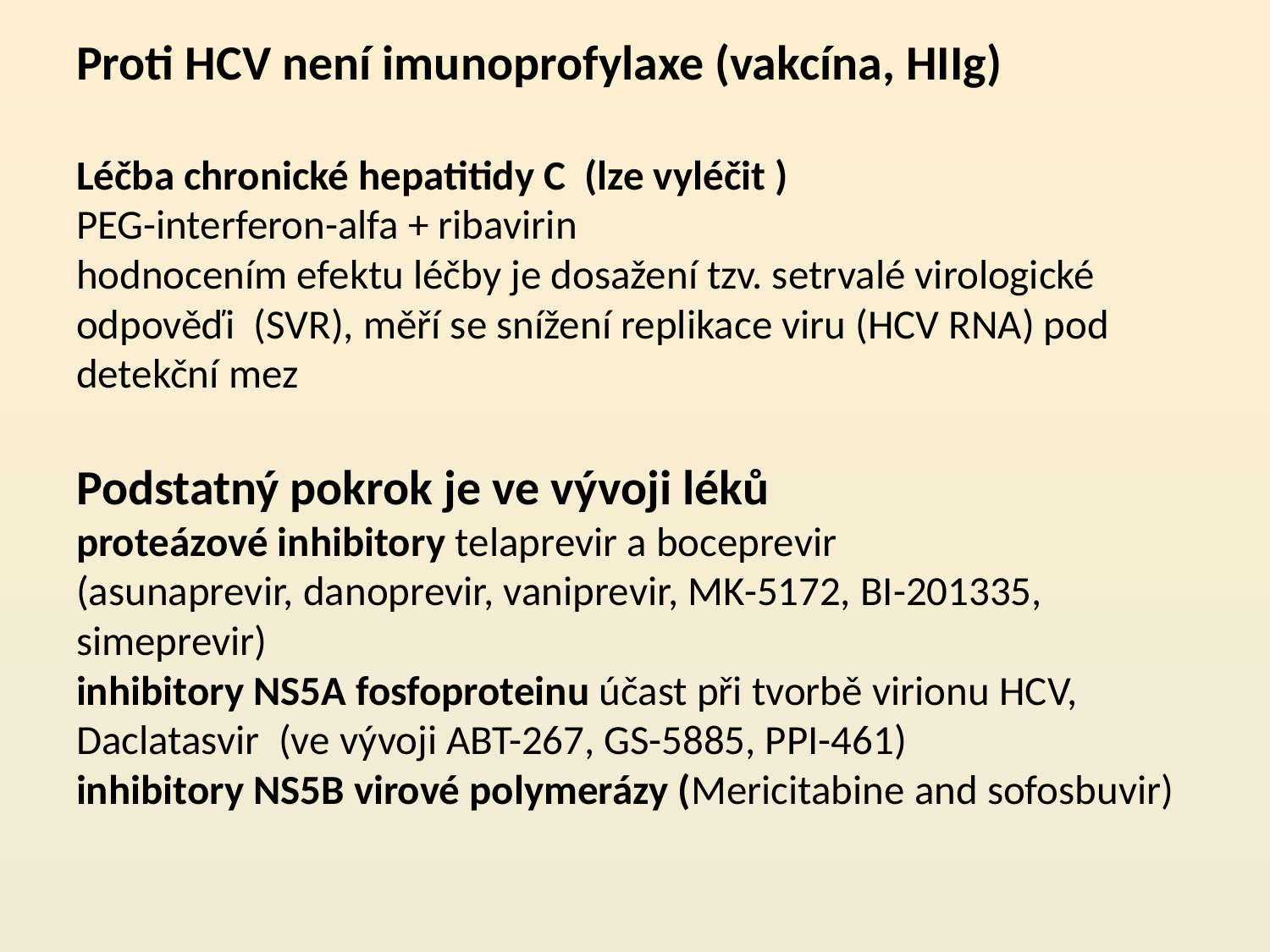

# Proti HCV není imunoprofylaxe (vakcína, HIIg) Léčba chronické hepatitidy C  (lze vyléčit ) PEG-interferon-alfa + ribavirin hodnocením efektu léčby je dosažení tzv. setrvalé virologické odpověďi  (SVR), měří se snížení replikace viru (HCV RNA) pod detekční mez Podstatný pokrok je ve vývoji léků proteázové inhibitory telaprevir a boceprevir (asunaprevir, danoprevir, vaniprevir, MK-5172, BI-201335, simeprevir) inhibitory NS5A fosfoproteinu účast při tvorbě virionu HCV, Daclatasvir  (ve vývoji ABT-267, GS-5885, PPI-461) inhibitory NS5B virové polymerázy (Mericitabine and sofosbuvir)